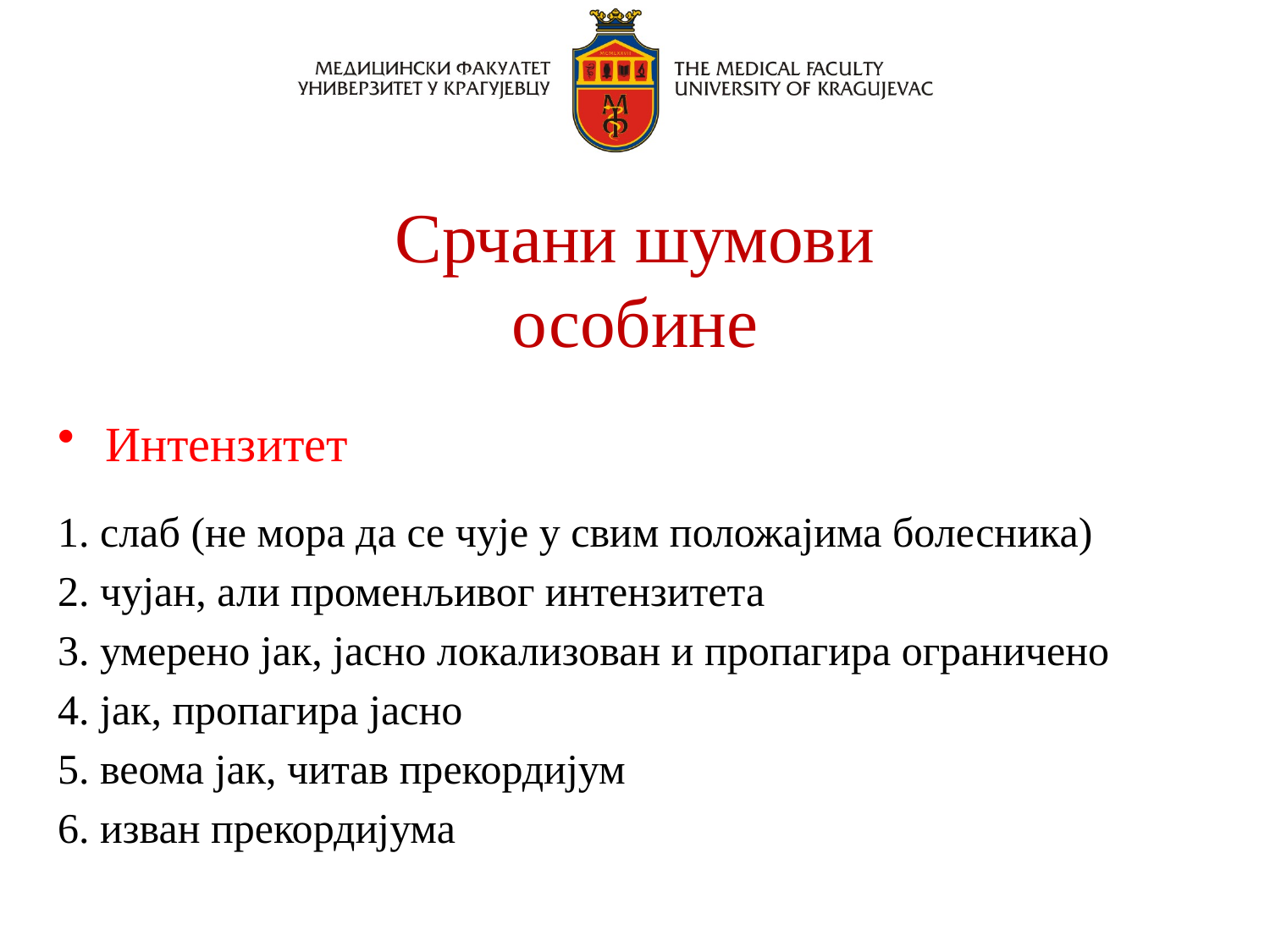

Срчани шумови
особине
Интензитет

1. слаб (не мора да се чује у свим положајима болесника)
2. чујан, али променљивог интензитета
3. умерено јак, јасно локализован и пропагира ограничено
4. јак, пропагира јасно
5. веома јак, читав прекордијум
6. изван прекордијума